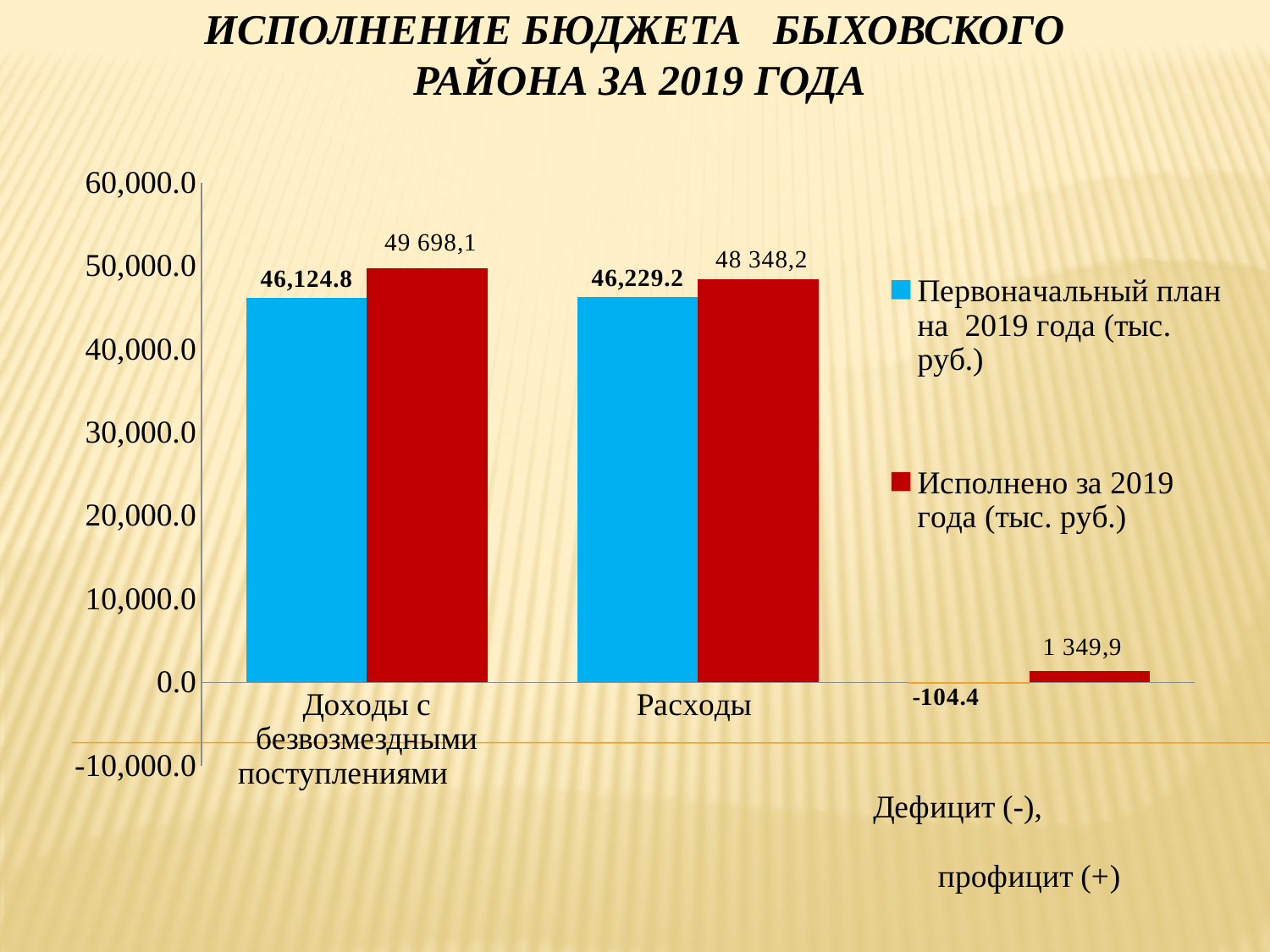

# Исполнение бюджета   Быховского  района за 2019 года

### Chart

| Category | Первоначальный план на  2019 года (тыс. руб.) | Исполнено за 2019 года (тыс. руб.) |
|---|---|---|
| Доходы с безвозмездными поступлениями       | 46124.8 | 49690.2 |
| Расходы  | 46229.2 | 48352.3 |
|                                                                                                              Дефицит (-),                                            профицит (+) | -104.39999999999418 | 1337.8999999999942 |